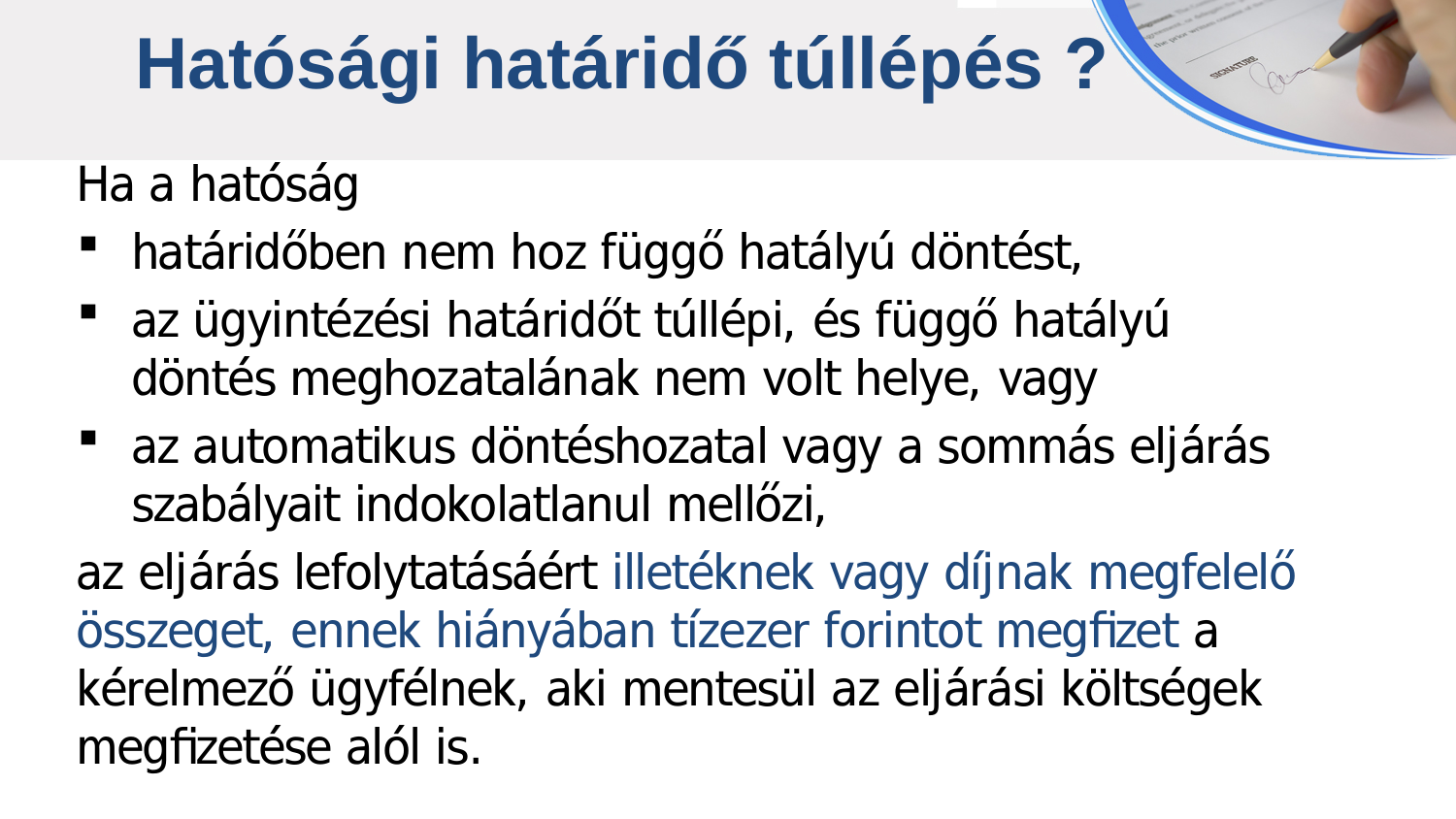

Hatósági határidő túllépés ?
Ha a hatóság
határidőben nem hoz függő hatályú döntést,
az ügyintézési határidőt túllépi, és függő hatályú
döntés meghozatalának nem volt helye, vagy
az automatikus döntéshozatal vagy a sommás eljárás
szabályait indokolatlanul mellőzi,
az eljárás lefolytatásáért illetéknek vagy díjnak megfelelő összeget, ennek hiányában tízezer forintot megfizet a
kérelmező ügyfélnek, aki mentesül az eljárási költségek
megfizetése alól is.